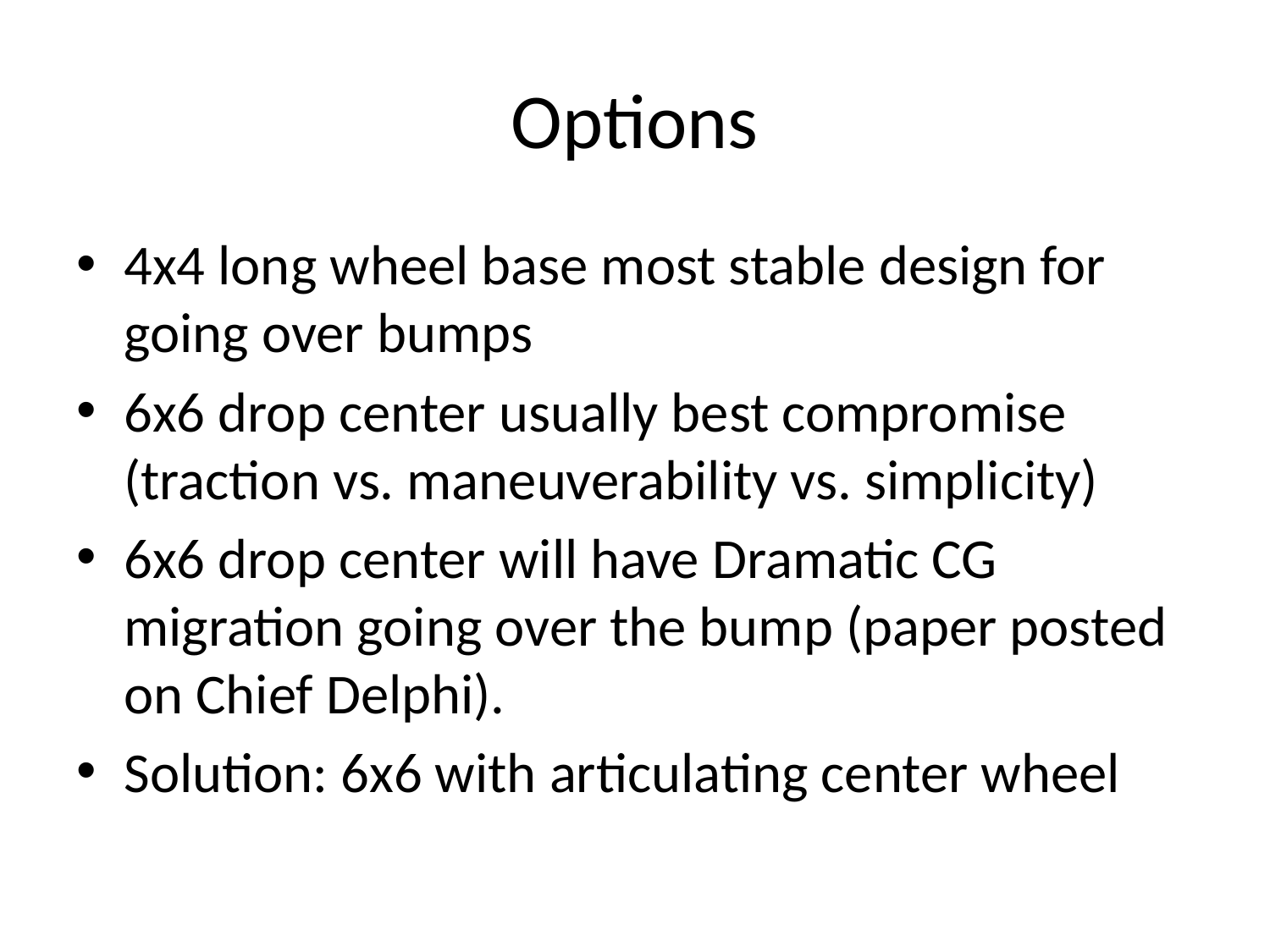

# Options
4x4 long wheel base most stable design for going over bumps
6x6 drop center usually best compromise (traction vs. maneuverability vs. simplicity)
6x6 drop center will have Dramatic CG migration going over the bump (paper posted on Chief Delphi).
Solution: 6x6 with articulating center wheel